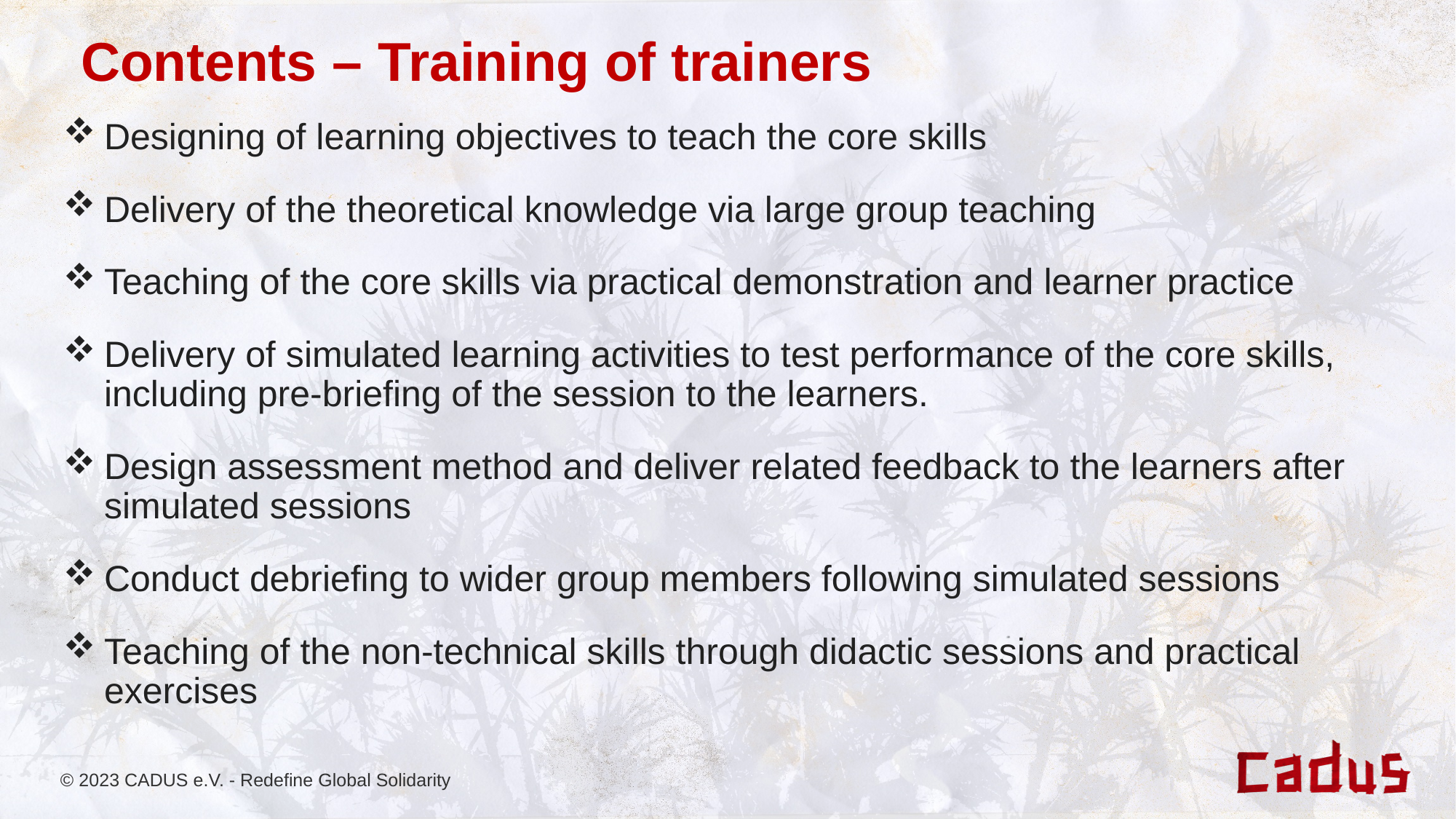

Contents – Training of trainers
Designing of learning objectives to teach the core skills
Delivery of the theoretical knowledge via large group teaching
Teaching of the core skills via practical demonstration and learner practice
Delivery of simulated learning activities to test performance of the core skills, including pre-briefing of the session to the learners.
Design assessment method and deliver related feedback to the learners after simulated sessions
Conduct debriefing to wider group members following simulated sessions
Teaching of the non-technical skills through didactic sessions and practical exercises